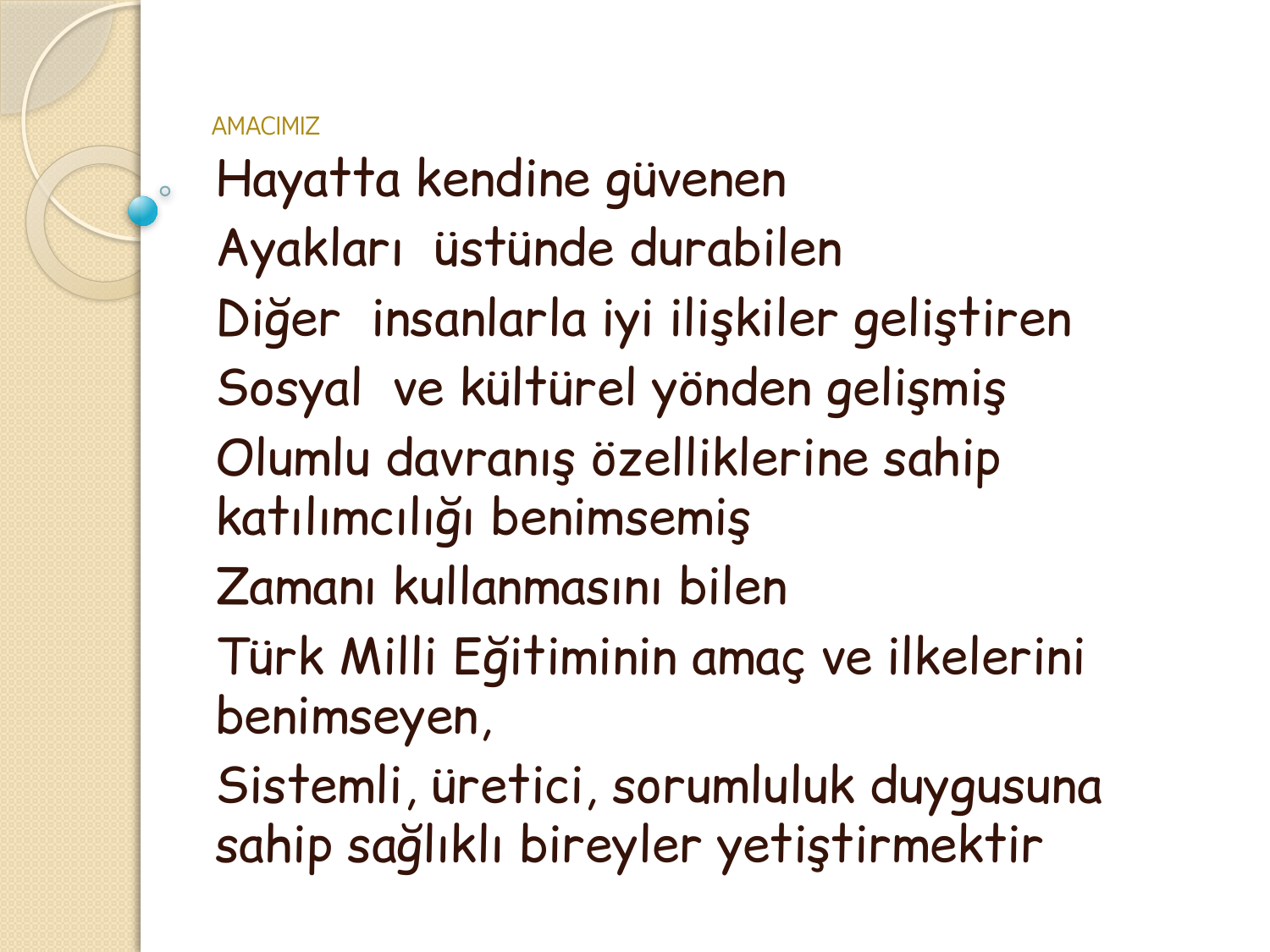

# AMACIMIZ
Hayatta kendine güvenen
Ayakları  üstünde durabilen
Diğer  insanlarla iyi ilişkiler geliştiren
Sosyal  ve kültürel yönden gelişmiş
Olumlu davranış özelliklerine sahip katılımcılığı benimsemiş
Zamanı kullanmasını bilen
Türk Milli Eğitiminin amaç ve ilkelerini benimseyen,
Sistemli, üretici, sorumluluk duygusuna sahip sağlıklı bireyler yetiştirmektir